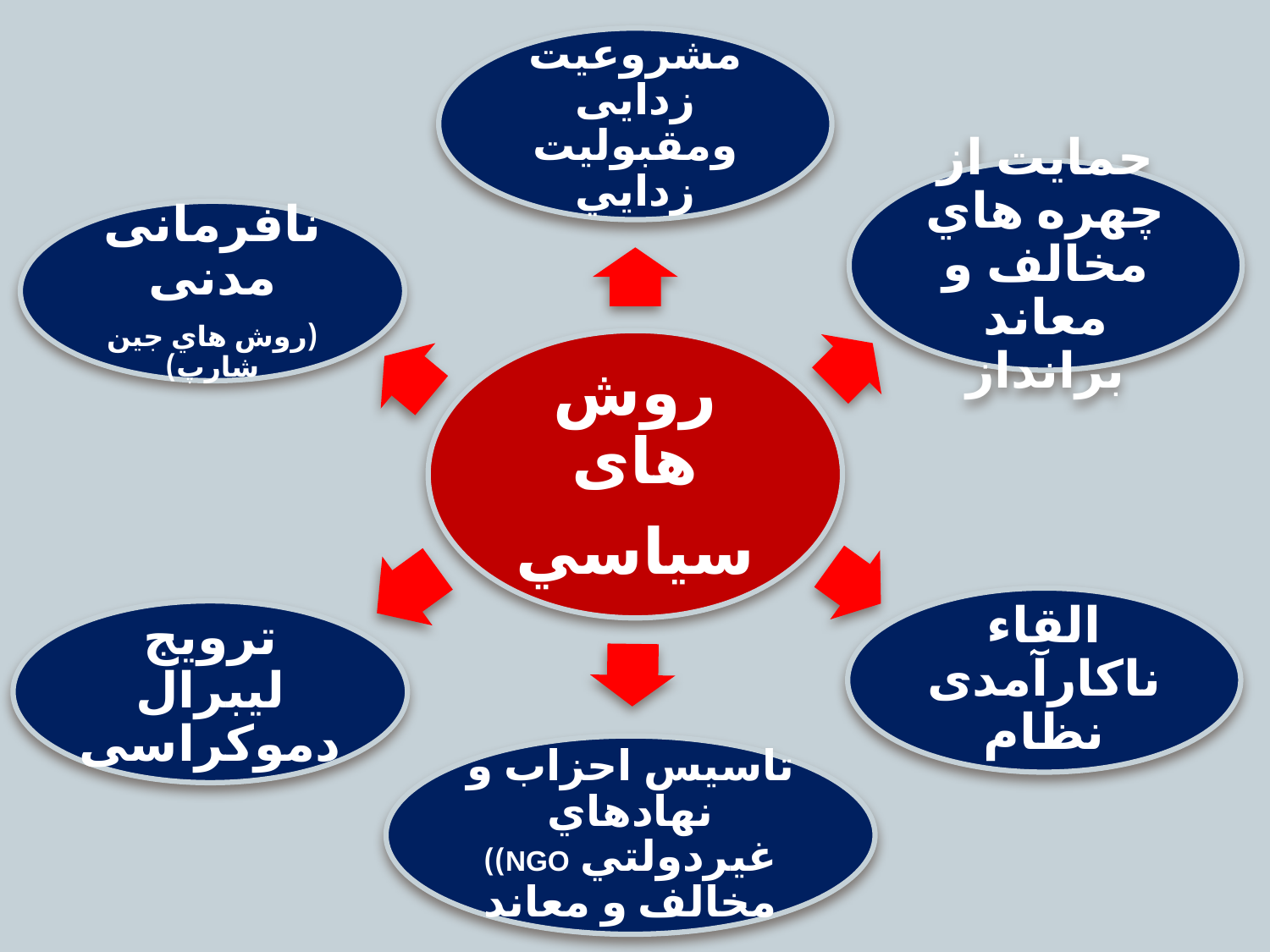

روش های
سياسي

مشروعیت زدایی ومقبوليت زدايي

حمایت از چهره هاي مخالف و معاند برانداز

القاء ناکارآمدی نظام

تاسيس احزاب و نهادهاي غيردولتي NGO)) مخالف و معاند

ترويج لیبرال دموکراسی

نافرمانی مدنی
(روش هاي جين شارپ)